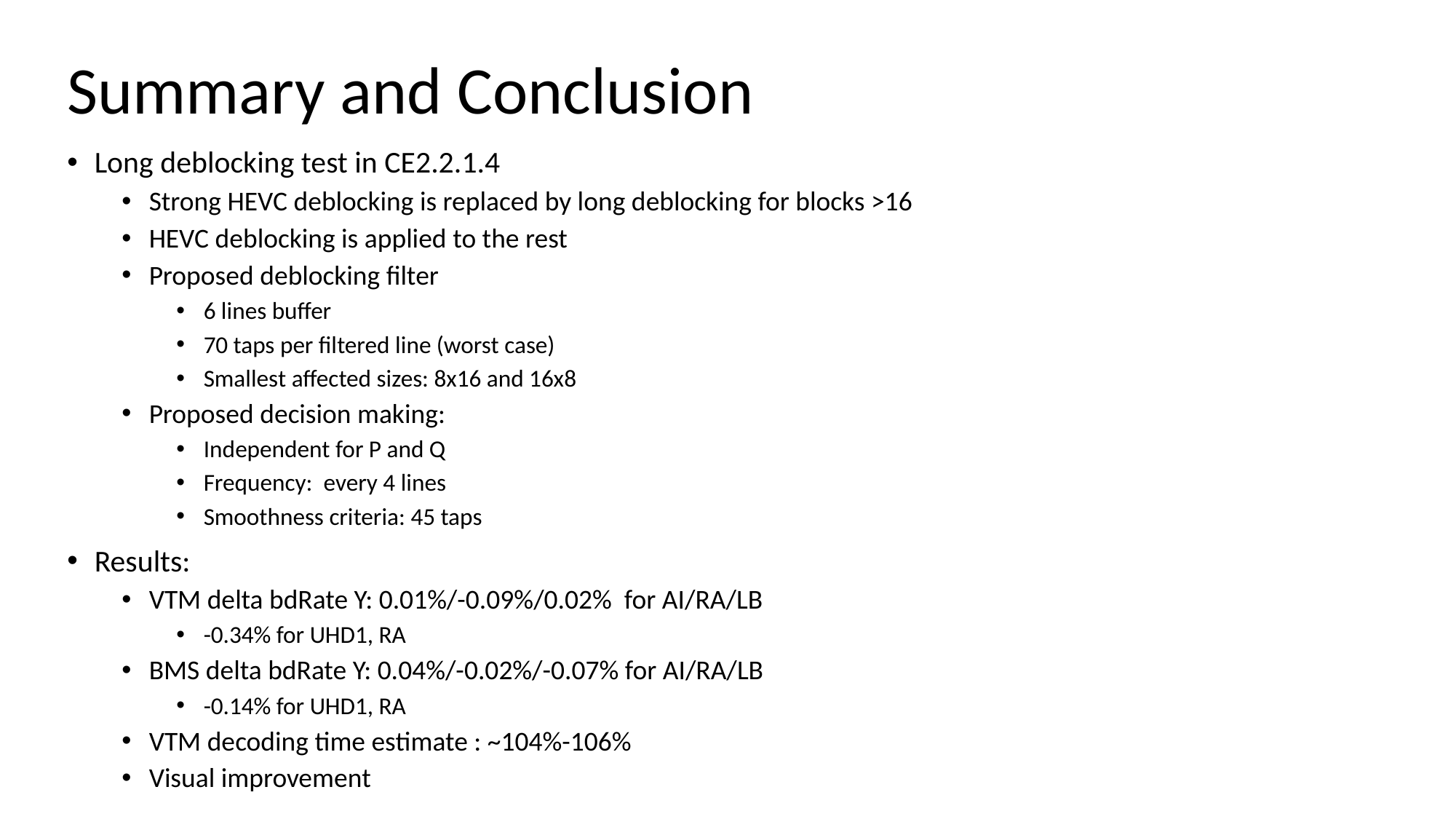

# Summary and Conclusion
Long deblocking test in CE2.2.1.4
Strong HEVC deblocking is replaced by long deblocking for blocks >16
HEVC deblocking is applied to the rest
Proposed deblocking filter
6 lines buffer
70 taps per filtered line (worst case)
Smallest affected sizes: 8x16 and 16x8
Proposed decision making:
Independent for P and Q
Frequency:  every 4 lines
Smoothness criteria: 45 taps
Results:
VTM delta bdRate Y: 0.01%/-0.09%/0.02%  for AI/RA/LB
-0.34% for UHD1, RA
BMS delta bdRate Y: 0.04%/-0.02%/-0.07% for AI/RA/LB
-0.14% for UHD1, RA
VTM decoding time estimate : ~104%-106%
Visual improvement